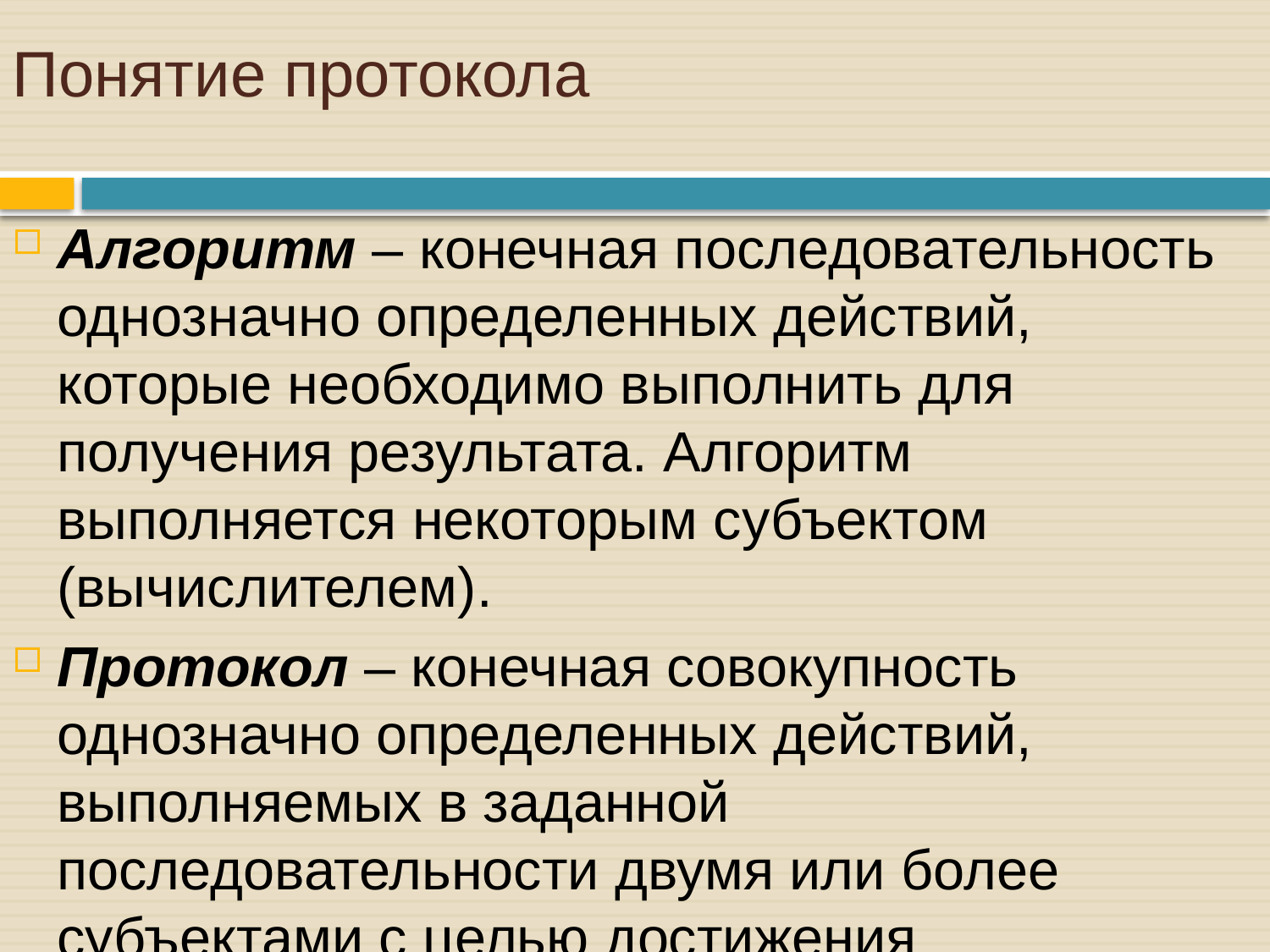

# Понятие протокола
Алгоритм – конечная последовательность однозначно определенных действий, которые необходимо выполнить для получения результата. Алгоритм выполняется некоторым субъектом (вычислителем).
Протокол – конечная совокупность однозначно определенных действий, выполняемых в заданной последовательности двумя или более субъектами с целью достижения определенного результата.